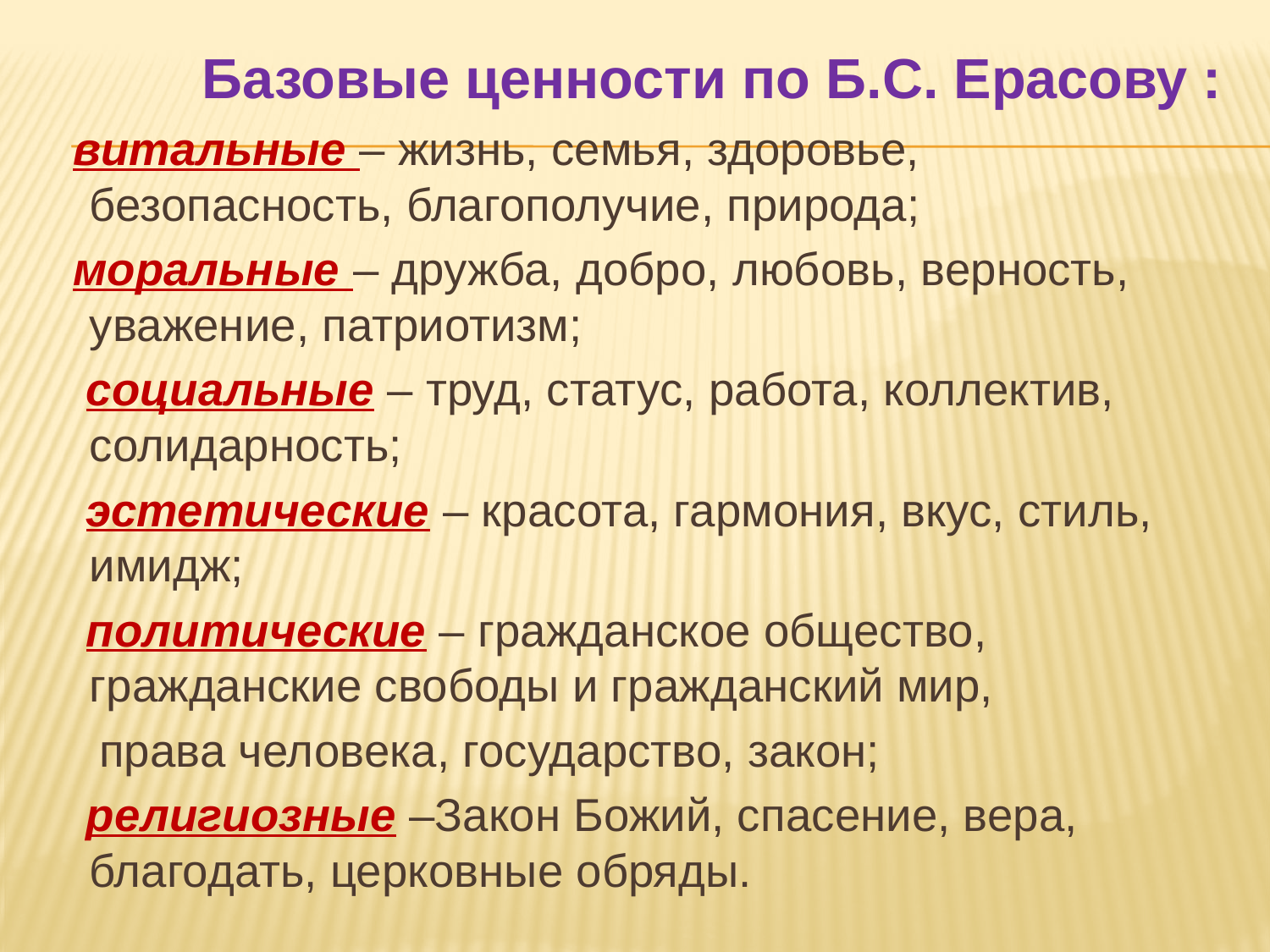

Базовые ценности по Б.С. Ерасову :
  витальные – жизнь, семья, здоровье, безопасность, благополучие, природа;
  моральные – дружба, добро, любовь, верность, уважение, патриотизм;
   социальные – труд, статус, работа, коллектив, солидарность;
   эстетические – красота, гармония, вкус, стиль, имидж;
   политические – гражданское общество, гражданские свободы и гражданский мир,
    права человека, государство, закон;
   религиозные –Закон Божий, спасение, вера, благодать, церковные обряды.